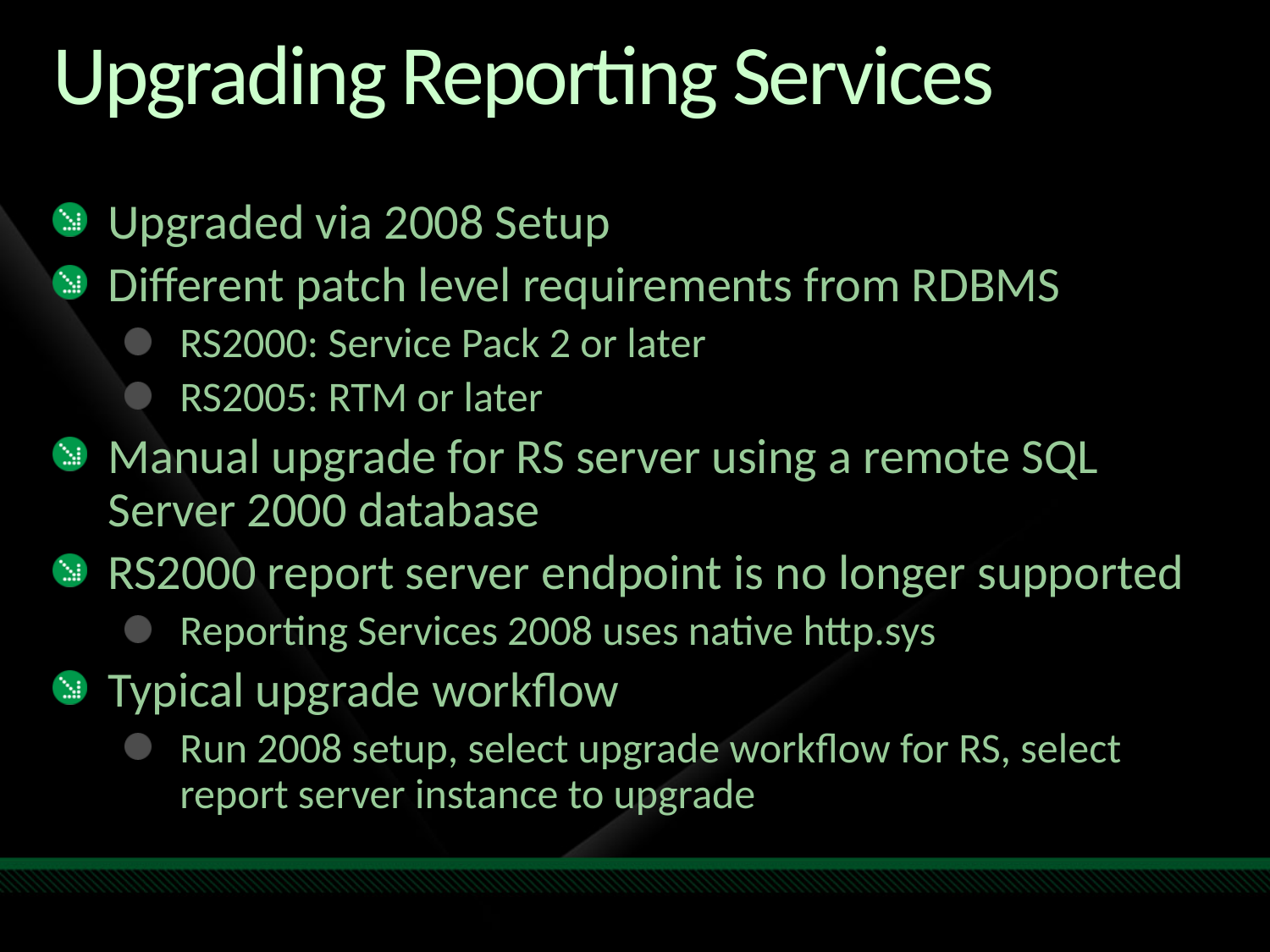

# Upgrading Reporting Services
Upgraded via 2008 Setup
Different patch level requirements from RDBMS
RS2000: Service Pack 2 or later
RS2005: RTM or later
Manual upgrade for RS server using a remote SQL Server 2000 database
RS2000 report server endpoint is no longer supported
Reporting Services 2008 uses native http.sys
Typical upgrade workflow
Run 2008 setup, select upgrade workflow for RS, select report server instance to upgrade